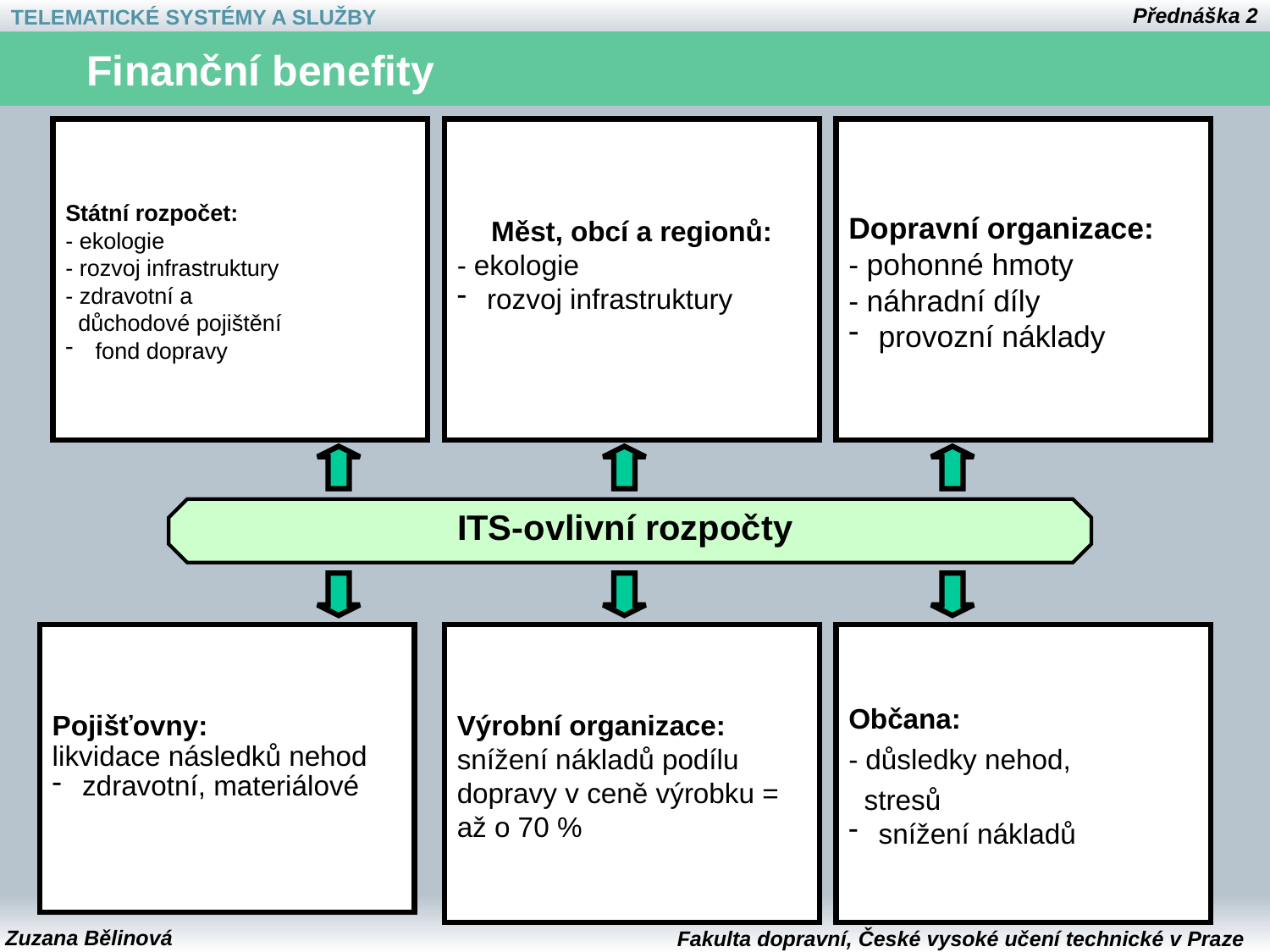

# Finanční benefity
Státní rozpočet:
- ekologie
- rozvoj infrastruktury
- zdravotní a
  důchodové pojištění
fond dopravy
Měst, obcí a regionů:
- ekologie
rozvoj infrastruktury

Dopravní organizace:
- pohonné hmoty
- náhradní díly
provozní náklady

ITS-ovlivní rozpočty

Pojišťovny:
likvidace následků nehod
zdravotní, materiálové

Výrobní organizace:
snížení nákladů podílu dopravy v ceně výrobku = až o 70 %
Občana:
- důsledky nehod,
  stresů
snížení nákladů